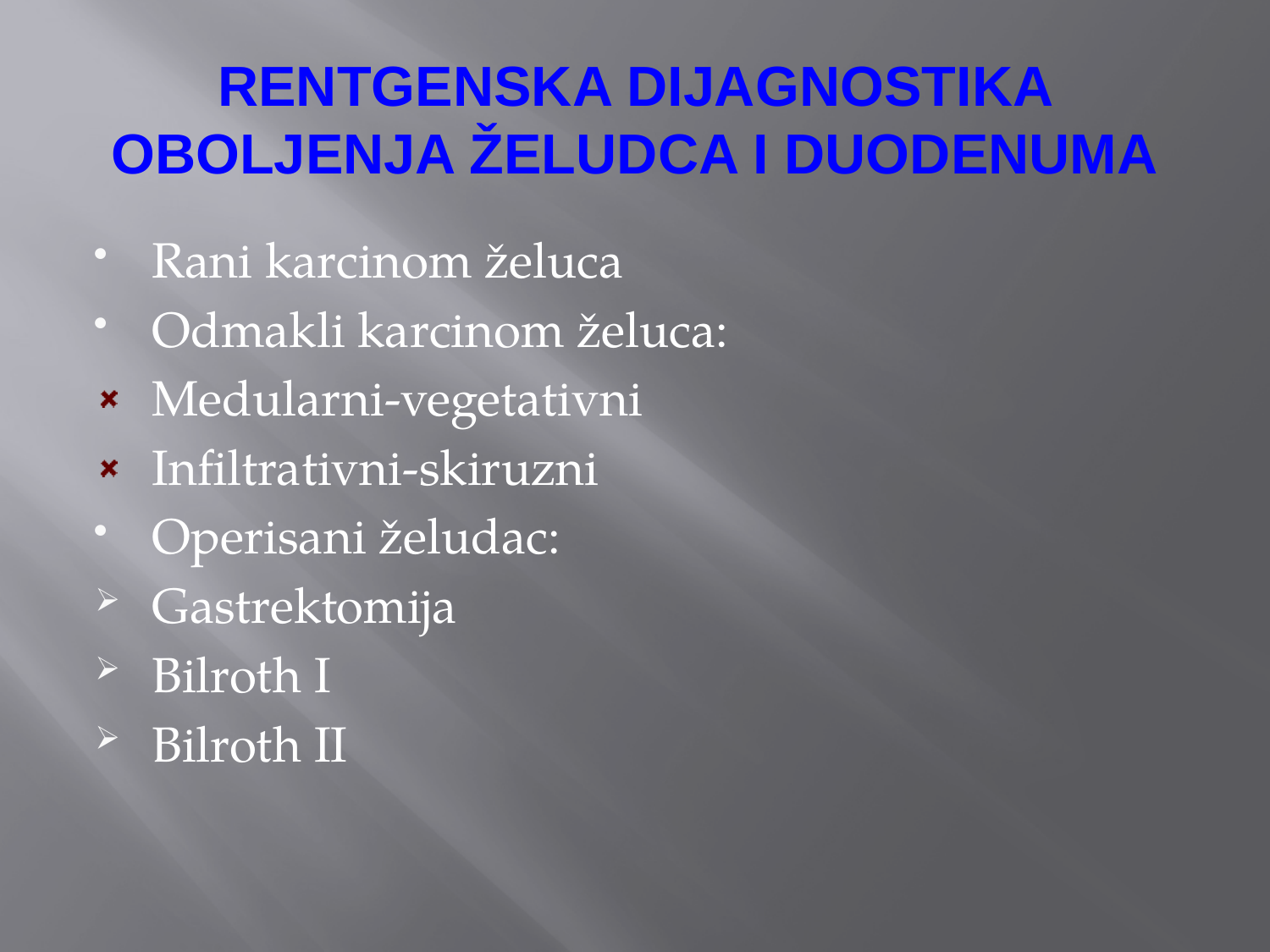

# RENTGENSKA DIJAGNOSTIKA OBOLJENJA ŽELUDCA I DUODENUMA
Rani karcinom želuca
Odmakli karcinom želuca:
Medularni-vegetativni
Infiltrativni-skiruzni
Operisani želudac:
Gastrektomija
Bilroth I
Bilroth II